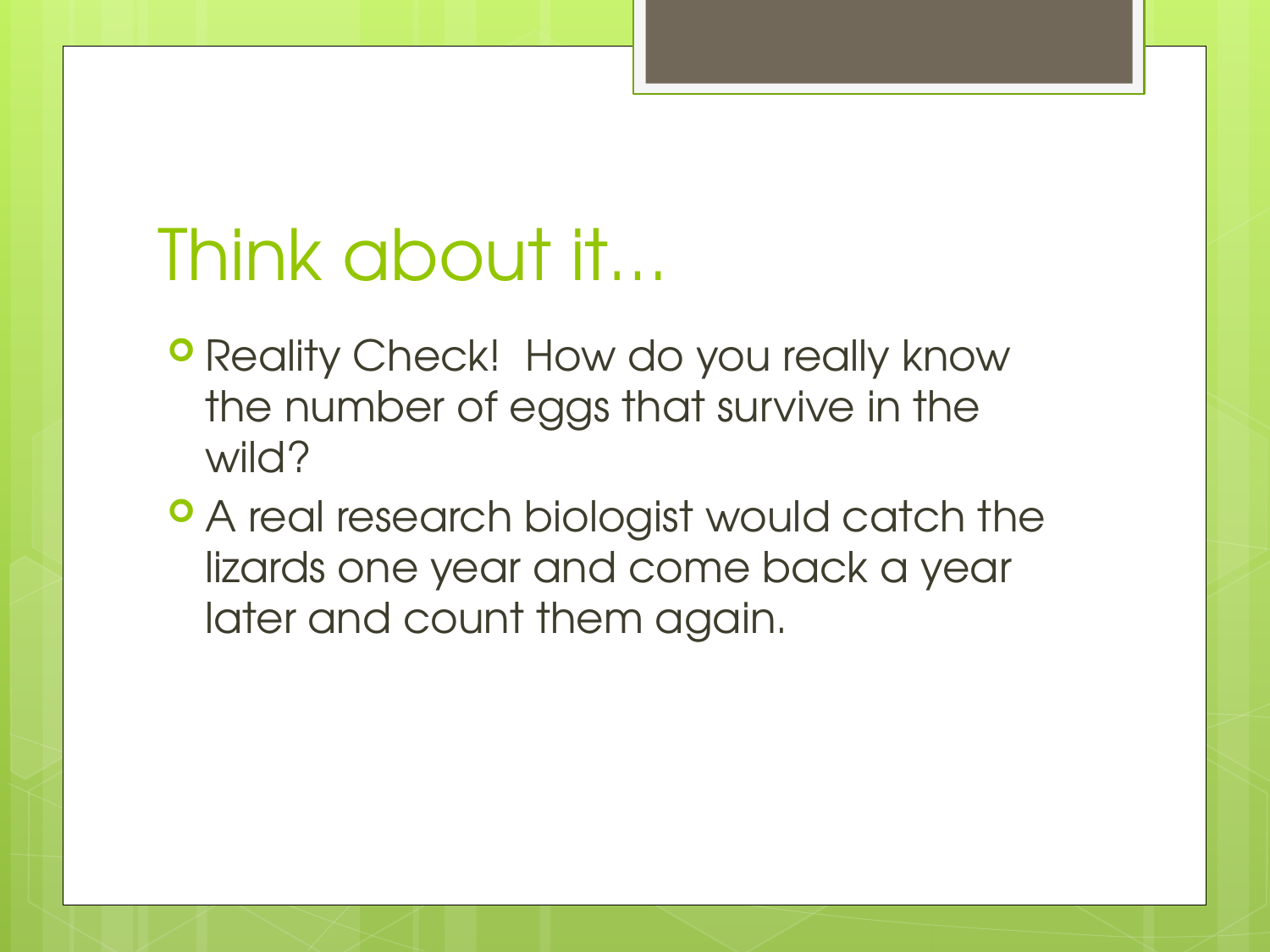

# Think about it…
Reality Check!  How do you really know the number of eggs that survive in the wild?
A real research biologist would catch the lizards one year and come back a year later and count them again.